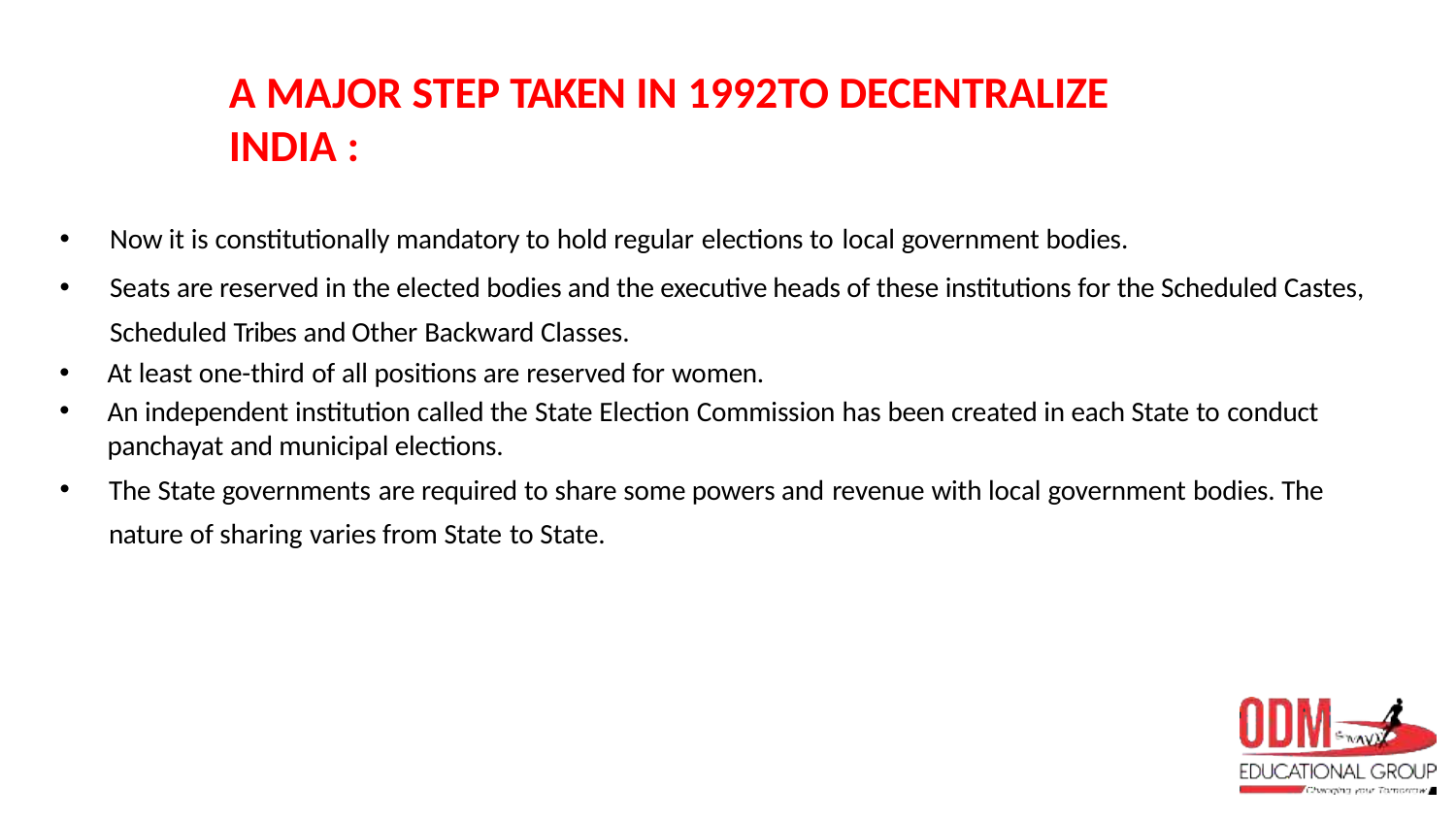

# A MAJOR STEP TAKEN IN 1992TO DECENTRALIZE INDIA :
Now it is constitutionally mandatory to hold regular elections to local government bodies.
Seats are reserved in the elected bodies and the executive heads of these institutions for the Scheduled Castes,  Scheduled Tribes and Other Backward Classes.
At least one-third of all positions are reserved for women.
An independent institution called the State Election Commission has been created in each State to conduct
panchayat and municipal elections.
The State governments are required to share some powers and revenue with local government bodies. The  nature of sharing varies from State to State.